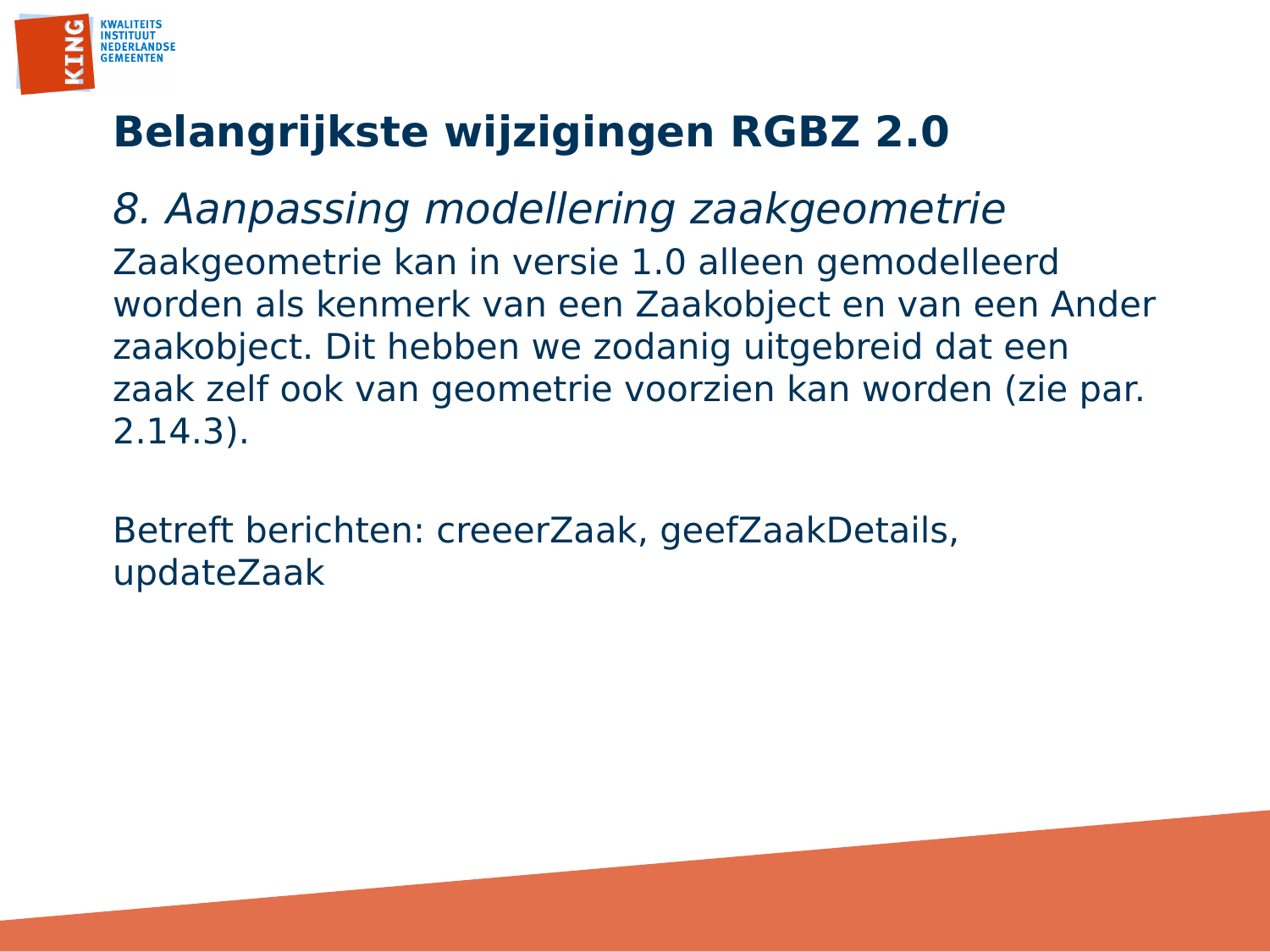

# Belangrijkste wijzigingen RGBZ 2.0
8. Aanpassing modellering zaakgeometrie
Zaakgeometrie kan in versie 1.0 alleen gemodelleerd worden als kenmerk van een Zaakobject en van een Ander zaakobject. Dit hebben we zodanig uitgebreid dat een zaak zelf ook van geometrie voorzien kan worden (zie par. 2.14.3).

Betreft berichten: creeerZaak, geefZaakDetails, updateZaak